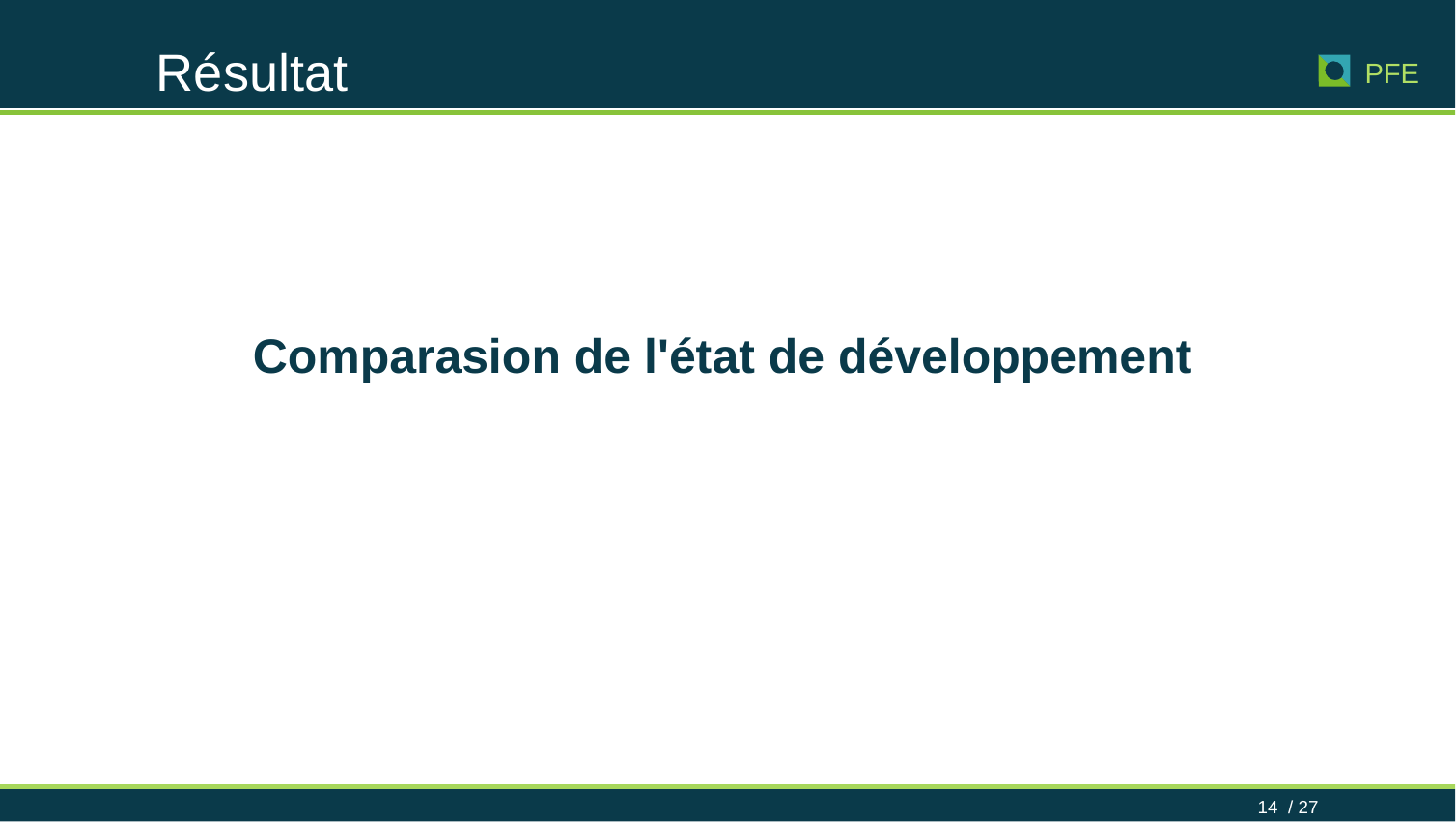

14  / 27

Résultat
PFE
Comparasion de l'état de développement